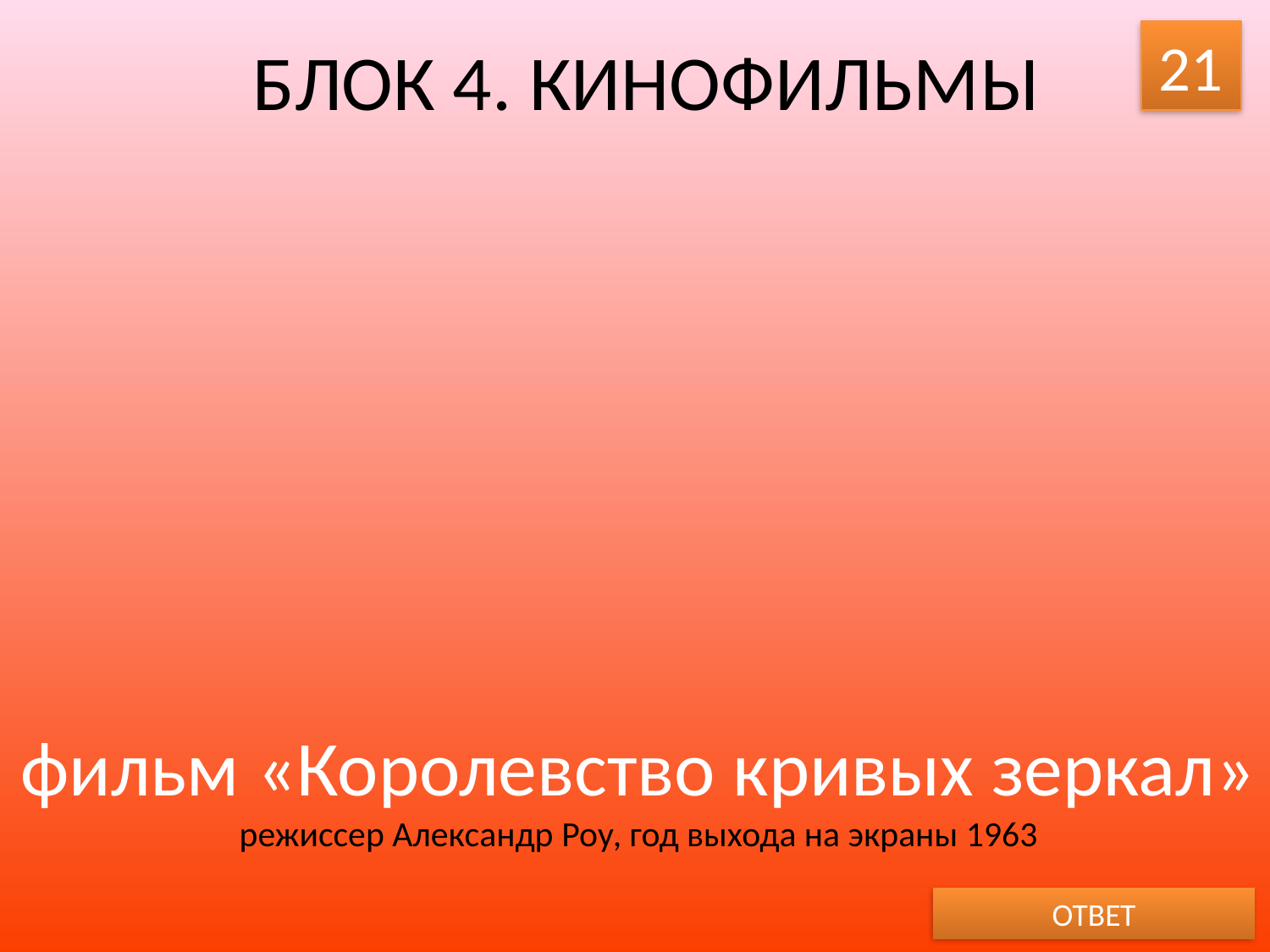

# БЛОК 4. КИНОФИЛЬМЫ
21
фильм «Королевство кривых зеркал»
режиссер Александр Роу, год выхода на экраны 1963
ОТВЕТ